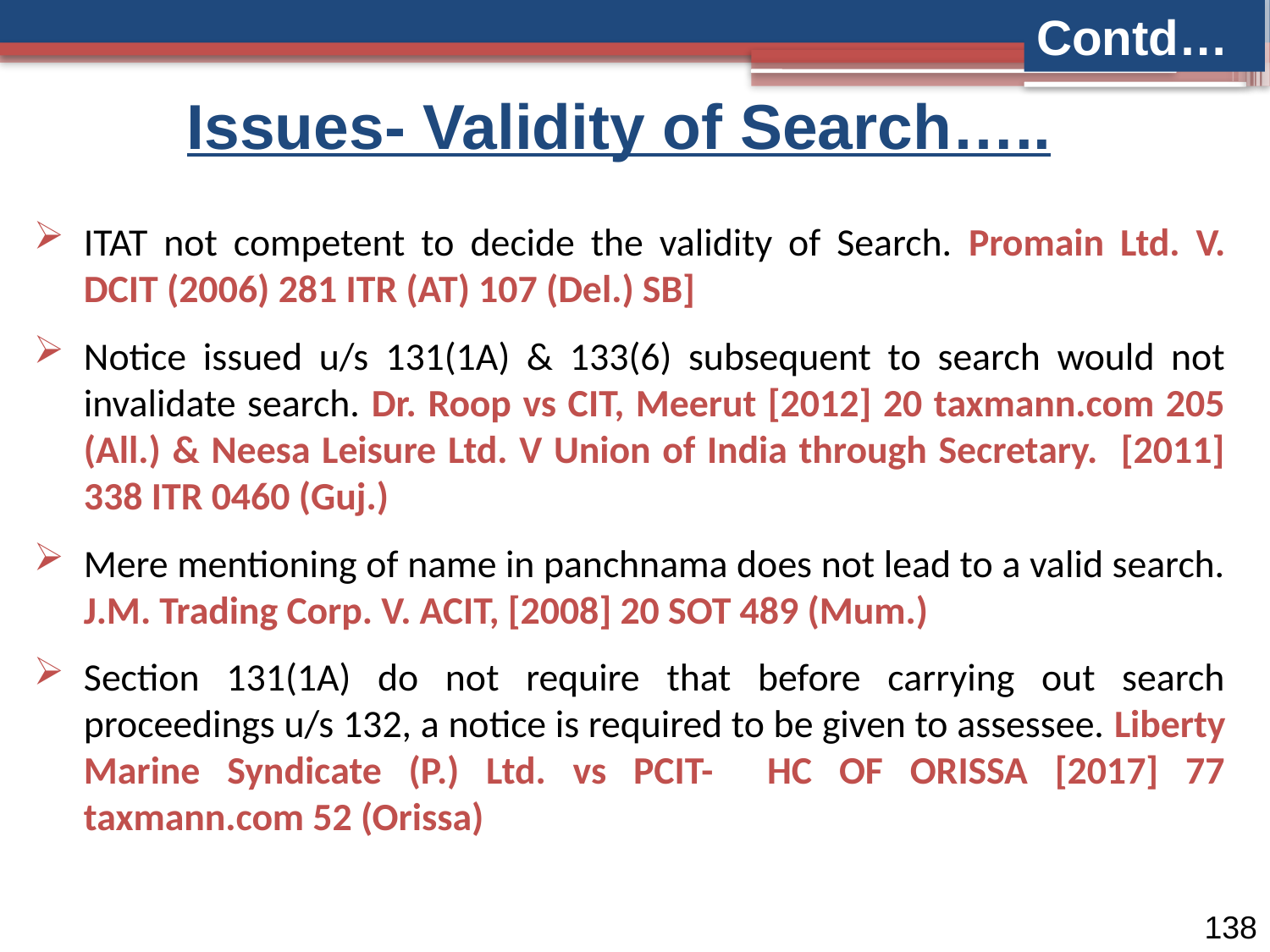

Contd…
Issues- Validity of Search…..
ITAT not competent to decide the validity of Search. Promain Ltd. V. DCIT (2006) 281 ITR (AT) 107 (Del.) SB]
Notice issued u/s 131(1A) & 133(6) subsequent to search would not invalidate search. Dr. Roop vs CIT, Meerut [2012] 20 taxmann.com 205 (All.) & Neesa Leisure Ltd. V Union of India through Secretary.  [2011] 338 ITR 0460 (Guj.)
Mere mentioning of name in panchnama does not lead to a valid search. J.M. Trading Corp. V. ACIT, [2008] 20 SOT 489 (Mum.)
Section 131(1A) do not require that before carrying out search proceedings u/s 132, a notice is required to be given to assessee. Liberty Marine Syndicate (P.) Ltd. vs PCIT-  HC OF ORISSA [2017] 77 taxmann.com 52 (Orissa)
138